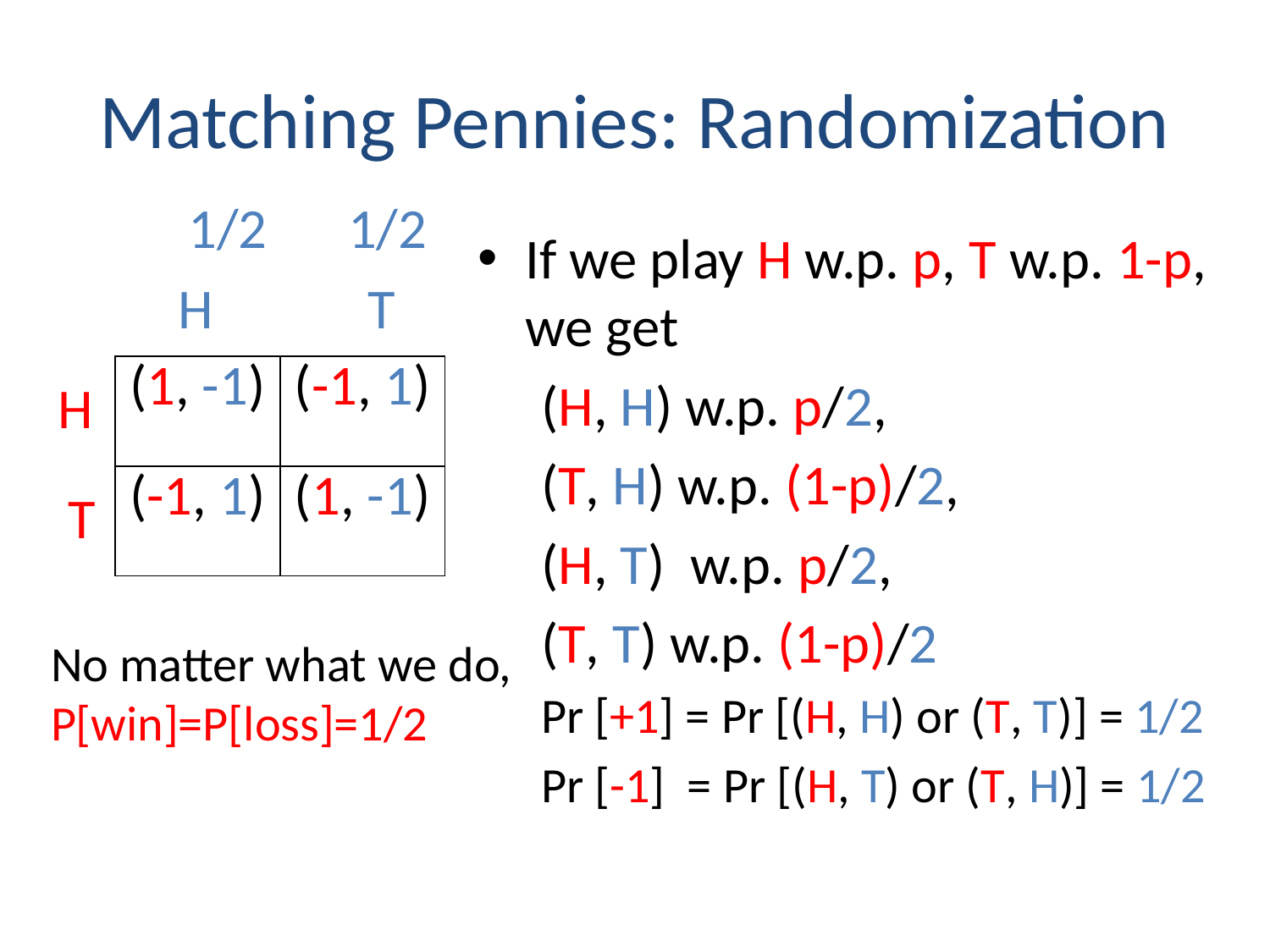

# Matching Pennies: Randomization
1/2
1/2
H
T
H
T
If we play H w.p. p, T w.p. 1-p, we get
(H, H) w.p. p/2,
(T, H) w.p. (1-p)/2,
(H, T)  w.p. p/2,
(T, T) w.p. (1-p)/2
Pr [+1] = Pr [(H, H) or (T, T)] = 1/2
Pr [-1]  = Pr [(H, T) or (T, H)] = 1/2
| (1, -1) | (-1, 1) |
| --- | --- |
| (-1, 1) | (1, -1) |
No matter what we do,
P[win]=P[loss]=1/2